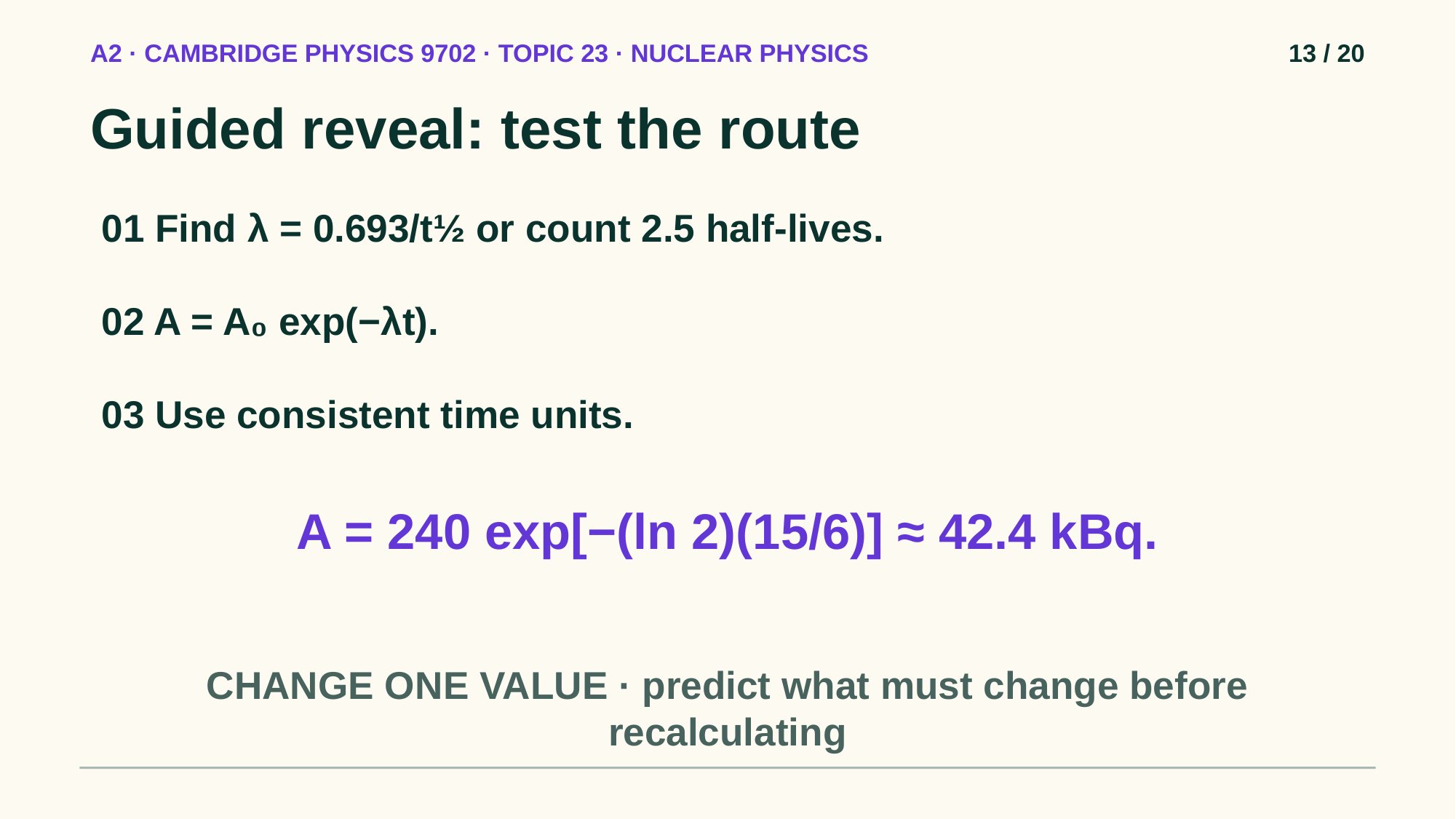

A2 · CAMBRIDGE PHYSICS 9702 · TOPIC 23 · NUCLEAR PHYSICS
13 / 20
Guided reveal: test the route
01 Find λ = 0.693/t½ or count 2.5 half-lives.
02 A = A₀ exp(−λt).
03 Use consistent time units.
A = 240 exp[−(ln 2)(15/6)] ≈ 42.4 kBq.
CHANGE ONE VALUE · predict what must change before recalculating